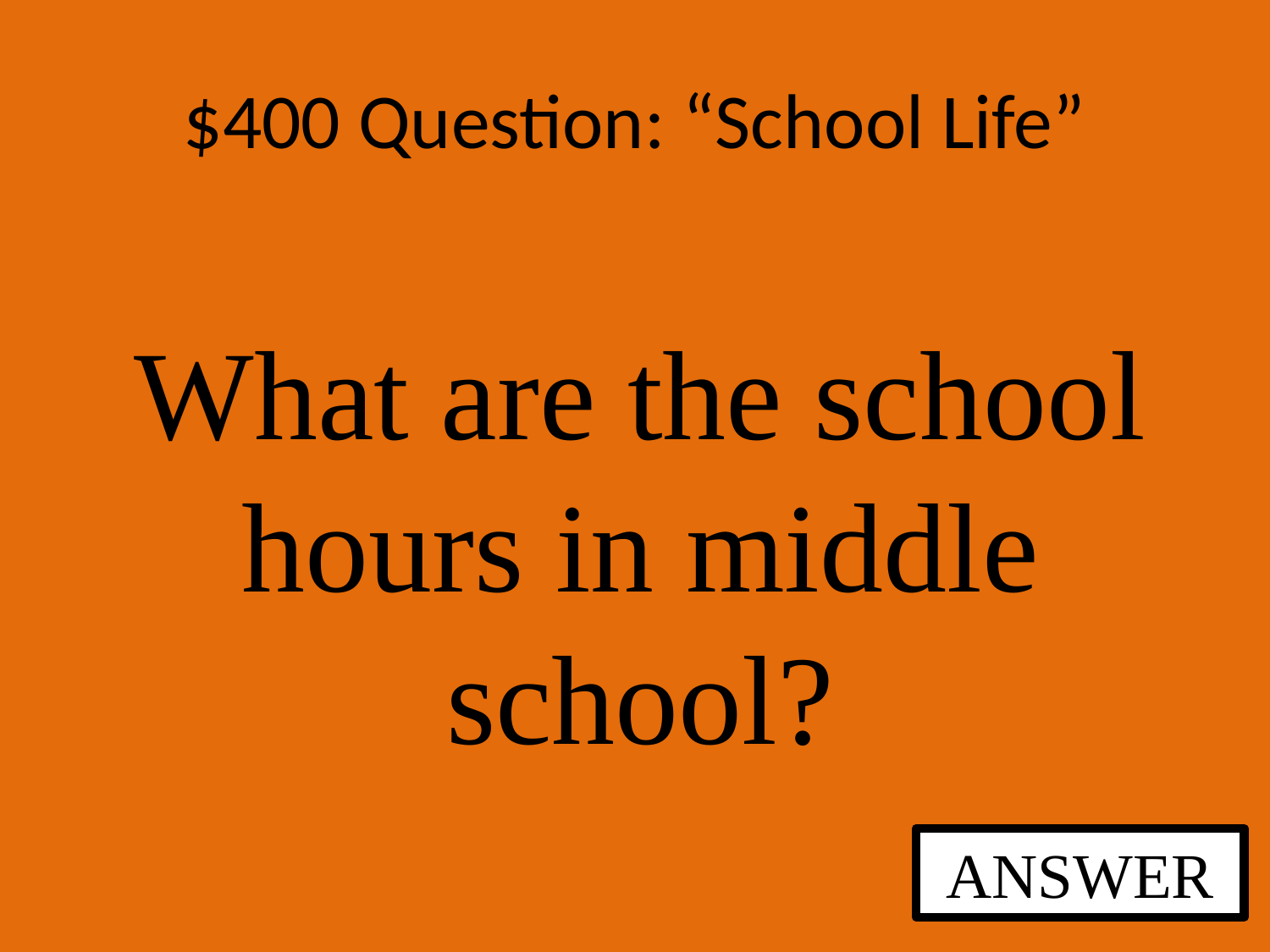

# $400 Question: “School Life”
What are the school hours in middle school?
ANSWER